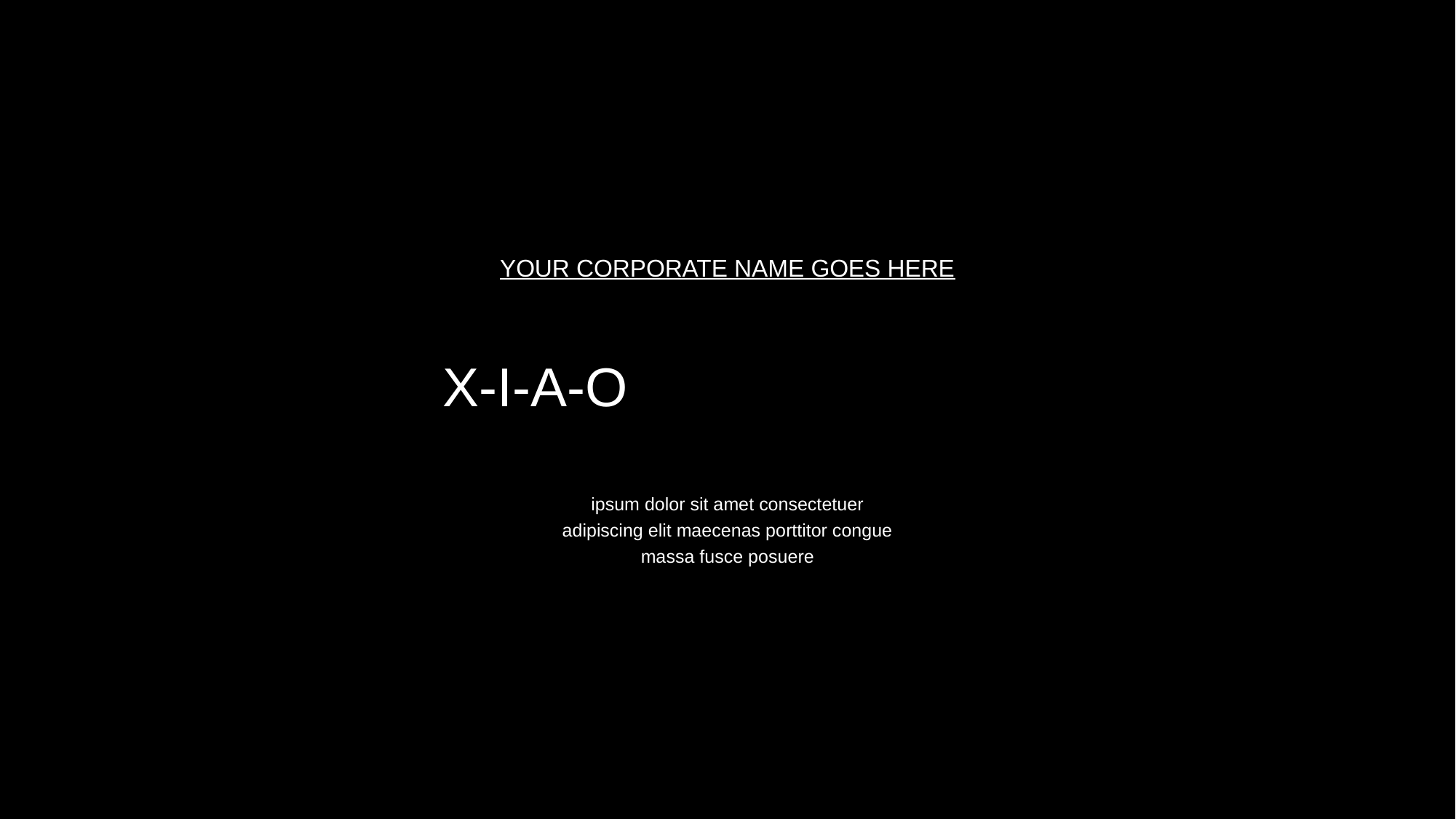

YOUR CORPORATE NAME GOES HERE
X-I-A-O
ipsum dolor sit amet consectetuer adipiscing elit maecenas porttitor congue massa fusce posuere